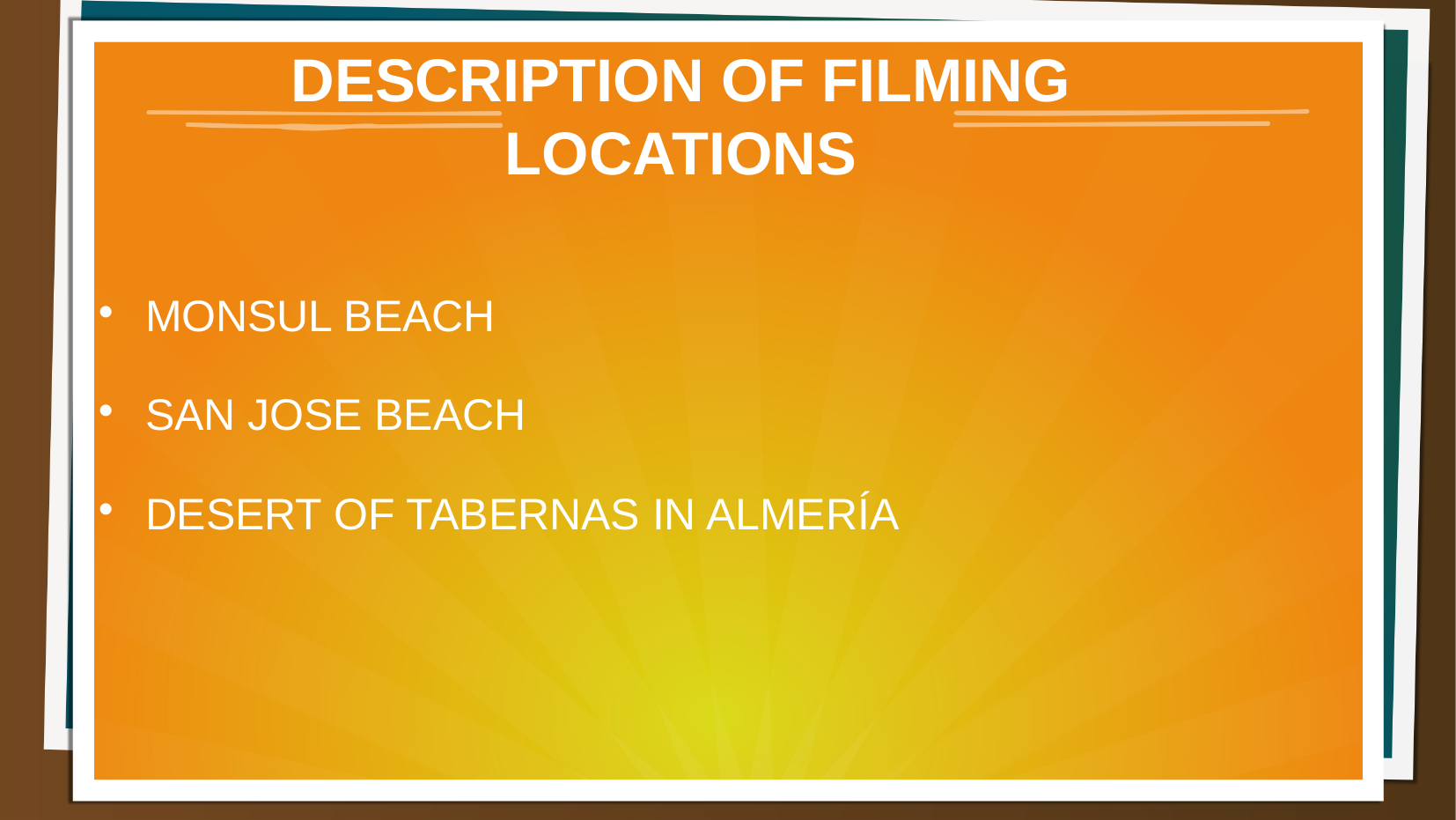

DESCRIPTION OF FILMING LOCATIONS

MONSUL BEACH
SAN JOSE BEACH
DESERT OF TABERNAS IN ALMERÍA